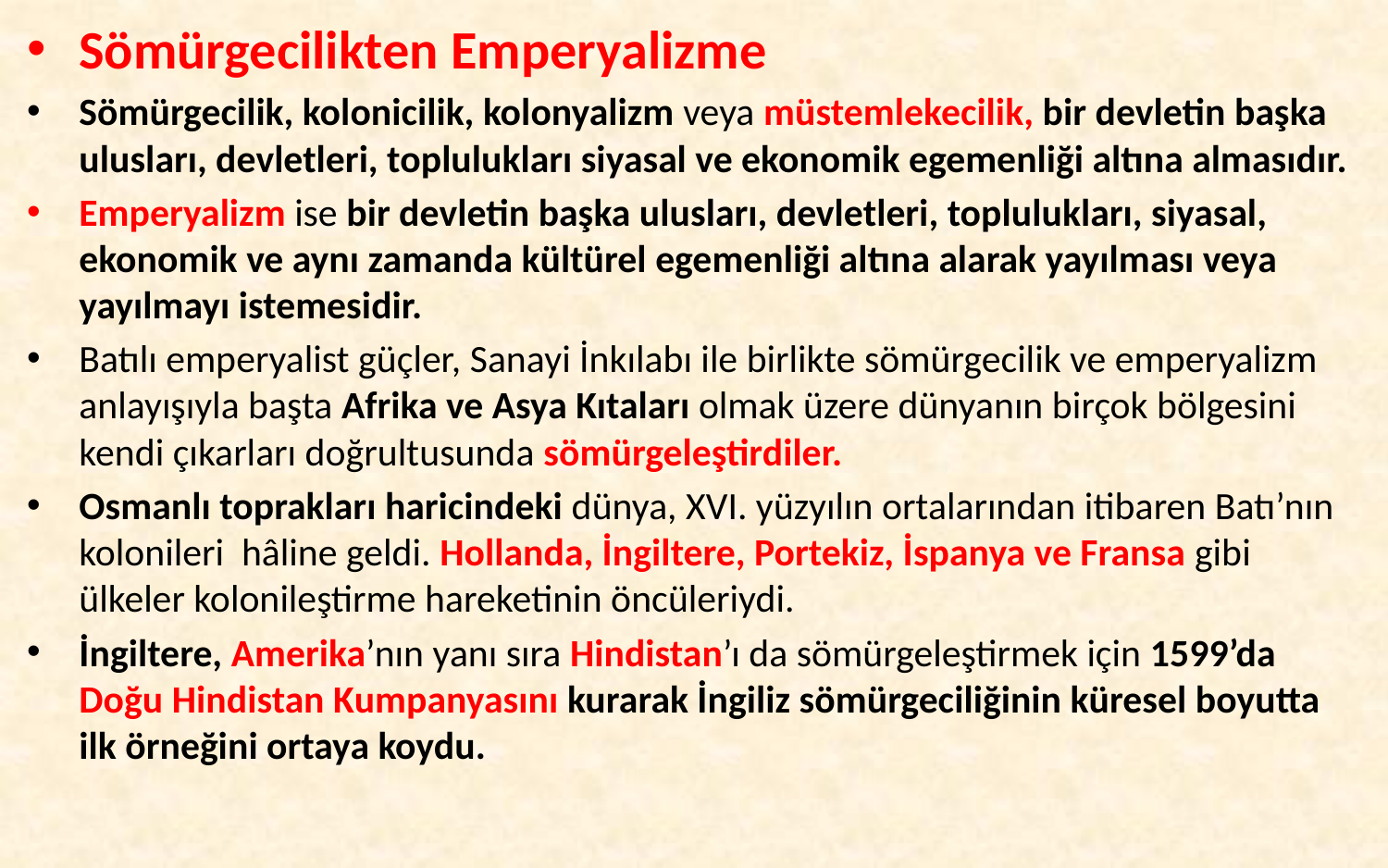

Sömürgecilikten Emperyalizme
Sömürgecilik, kolonicilik, kolonyalizm veya müstemlekecilik, bir devletin başka ulusları, devletleri, toplulukları siyasal ve ekonomik egemenliği altına almasıdır.
Emperyalizm ise bir devletin başka ulusları, devletleri, toplulukları, siyasal, ekonomik ve aynı zamanda kültürel egemenliği altına alarak yayılması veya yayılmayı istemesidir.
Batılı emperyalist güçler, Sanayi İnkılabı ile birlikte sömürgecilik ve emperyalizm anlayışıyla başta Afrika ve Asya Kıtaları olmak üzere dünyanın birçok bölgesini kendi çıkarları doğrultusunda sömürgeleştirdiler.
Osmanlı toprakları haricindeki dünya, XVI. yüzyılın ortalarından itibaren Batı’nın kolonileri  hâline geldi. Hollanda, İngiltere, Portekiz, İspanya ve Fransa gibi ülkeler kolonileştirme hareketinin öncüleriydi.
İngiltere, Amerika’nın yanı sıra Hindistan’ı da sömürgeleştirmek için 1599’da Doğu Hindistan Kumpanyasını kurarak İngiliz sömürgeciliğinin küresel boyutta ilk örneğini ortaya koydu.